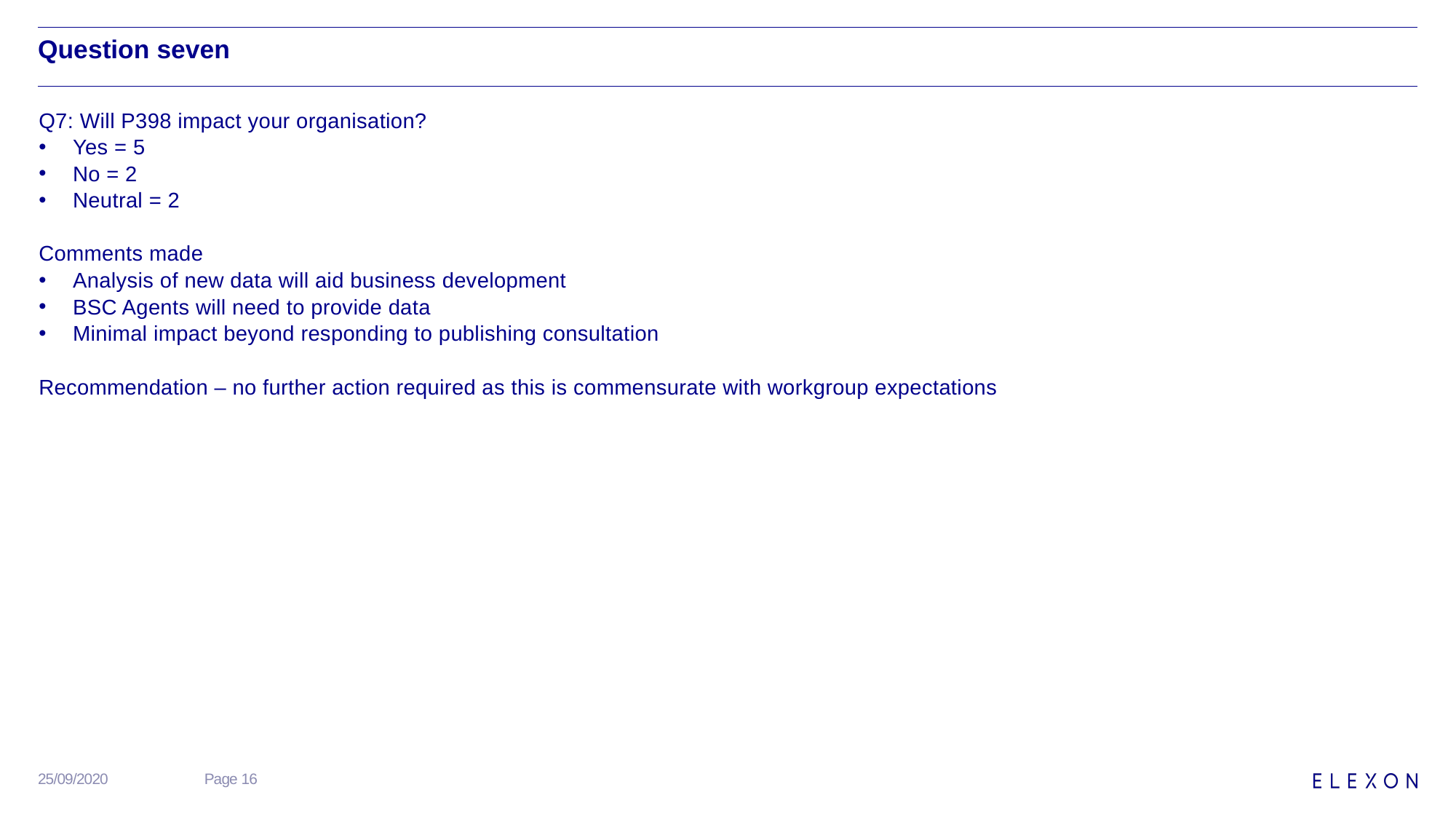

# Question seven
Q7: Will P398 impact your organisation?
Yes = 5
No = 2
Neutral = 2

Comments made
Analysis of new data will aid business development
BSC Agents will need to provide data
Minimal impact beyond responding to publishing consultation

Recommendation – no further action required as this is commensurate with workgroup expectations

25/09/2020
Page 16